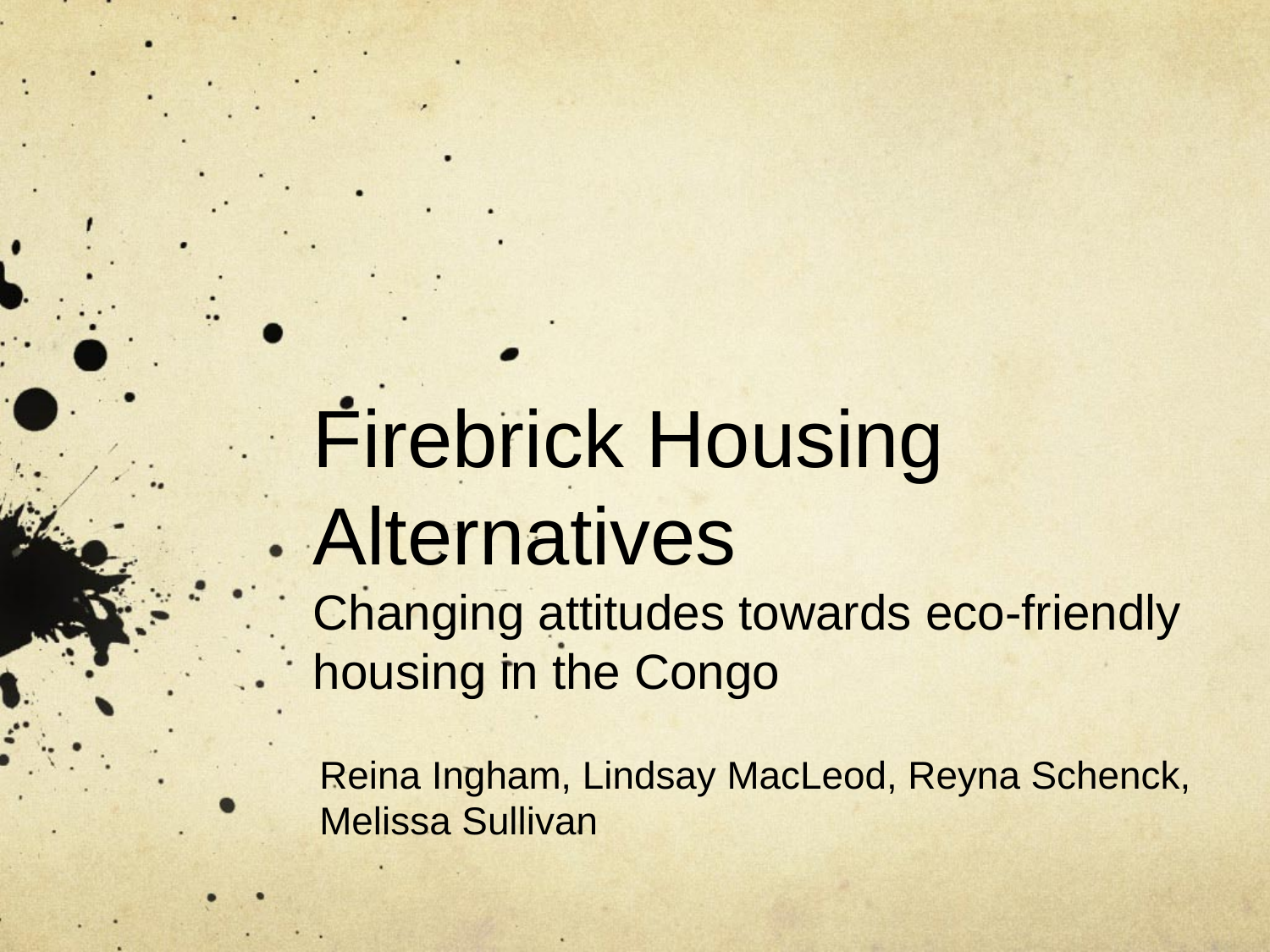

# Firebrick Housing Alternatives Changing attitudes towards eco-friendly housing in the Congo
Reina Ingham, Lindsay MacLeod, Reyna Schenck, Melissa Sullivan